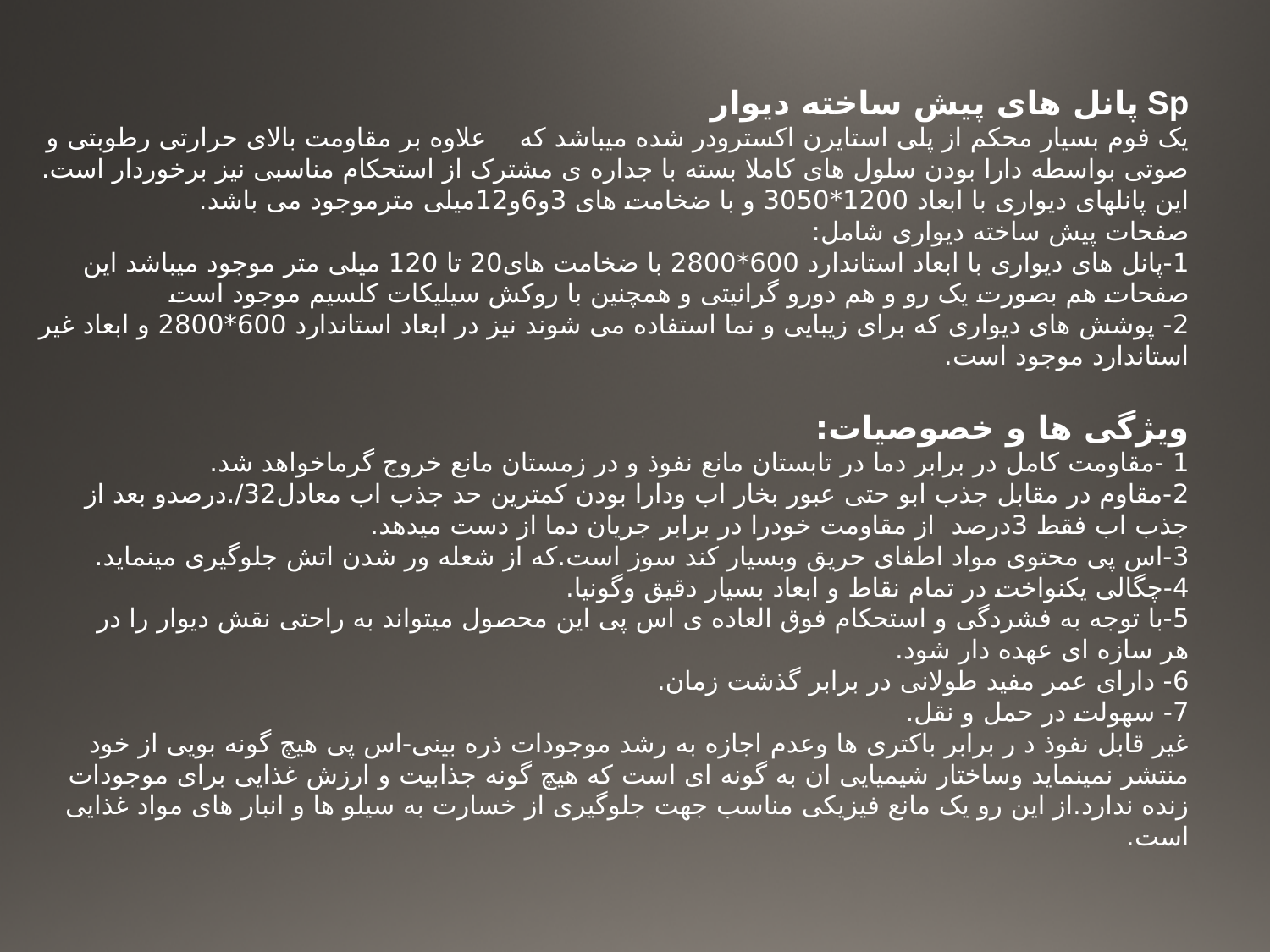

Sp پانل های پیش ساخته دیوار
یک فوم بسیار محکم از پلی استایرن اکسترودر شده میباشد که    علاوه بر مقاومت بالای حرارتی رطوبتی و صوتی بواسطه دارا بودن سلول های کاملا بسته با جداره ی مشترک از استحکام مناسبی نیز برخوردار است. این پانلهای دیواری با ابعاد 1200*3050 و با ضخامت های 3و6و12میلی مترموجود می باشد.
صفحات پیش ساخته دیواری شامل:
1-پانل های دیواری با ابعاد استاندارد 600*2800 با ضخامت های20 تا 120 میلی متر موجود میباشد این صفحات هم بصورت یک رو و هم دورو گرانیتی و همچنین با روکش سیلیکات کلسیم موجود است
2- پوشش های دیواری که برای زیبایی و نما استفاده می شوند نیز در ابعاد استاندارد 600*2800 و ابعاد غیر استاندارد موجود است.
ویژگی ها و خصوصیات:
1 -مقاومت کامل در برابر دما در تابستان مانع نفوذ و در زمستان مانع خروج گرماخواهد شد.
2-مقاوم در مقابل جذب ابو حتی عبور بخار اب ودارا بودن کمترین حد جذب اب معادل32/.درصدو بعد از جذب اب فقط 3درصد  از مقاومت خودرا در برابر جریان دما از دست میدهد.
3-اس پی محتوی مواد اطفای حریق وبسیار کند سوز است.که از شعله ور شدن اتش جلوگیری مینماید.
4-چگالی یکنواخت در تمام نقاط و ابعاد بسیار دقیق وگونیا.
5-با توجه به فشردگی و استحکام فوق العاده ی اس پی این محصول میتواند به راحتی نقش دیوار را در هر سازه ای عهده دار شود.
6- دارای عمر مفید طولانی در برابر گذشت زمان.
7- سهولت در حمل و نقل.
غیر قابل نفوذ د ر برابر باکتری ها وعدم اجازه به رشد موجودات ذره بینی-اس پی هیچ گونه بویی از خود منتشر نمینماید وساختار شیمیایی ان به گونه ای است که هیچ گونه جذابیت و ارزش غذایی برای موجودات زنده ندارد.از این رو یک مانع فیزیکی مناسب جهت جلوگیری از خسارت به سیلو ها و انبار های مواد غذایی است.